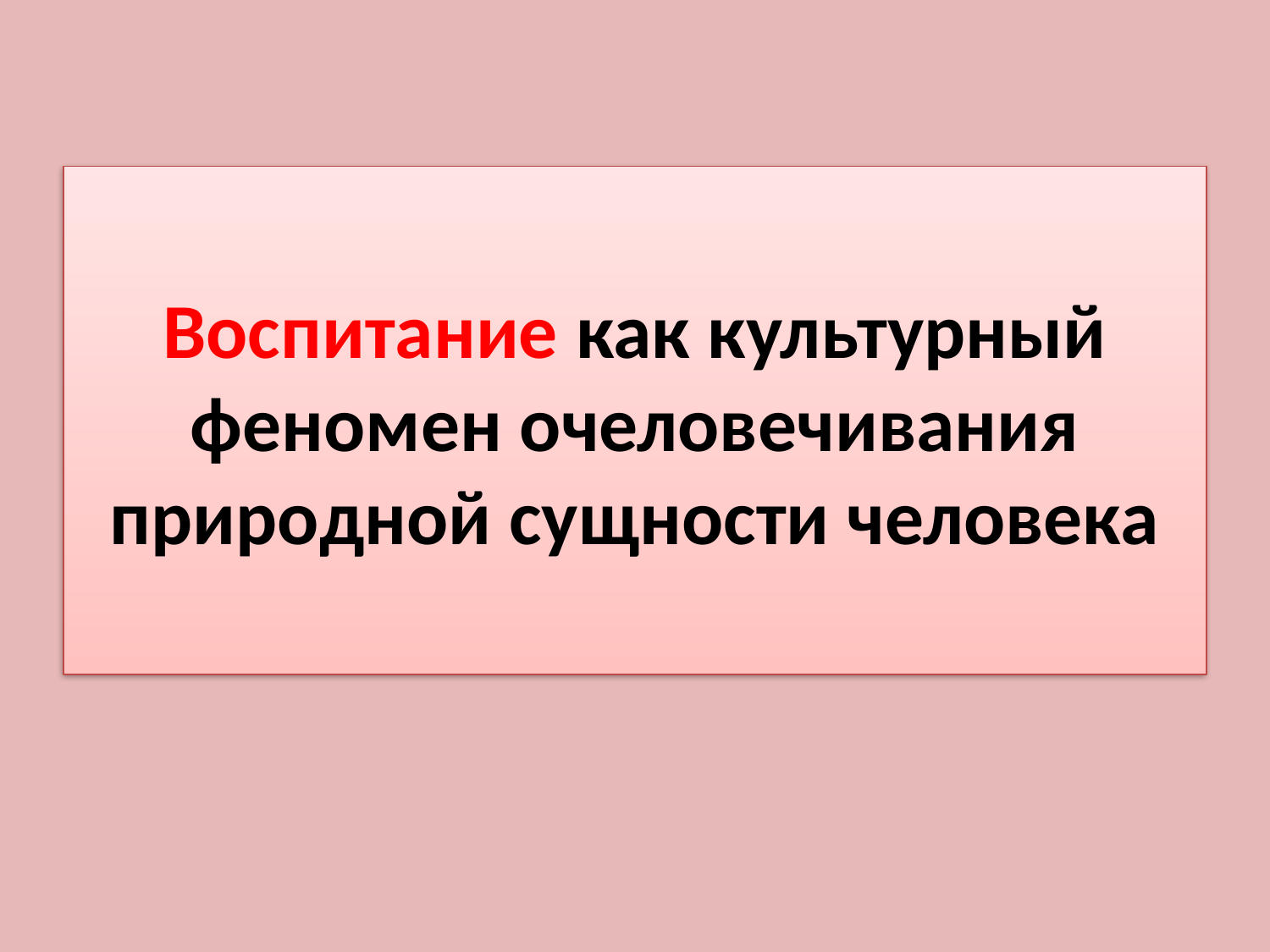

# Воспитание как культурный феномен очеловечивания природной сущности человека